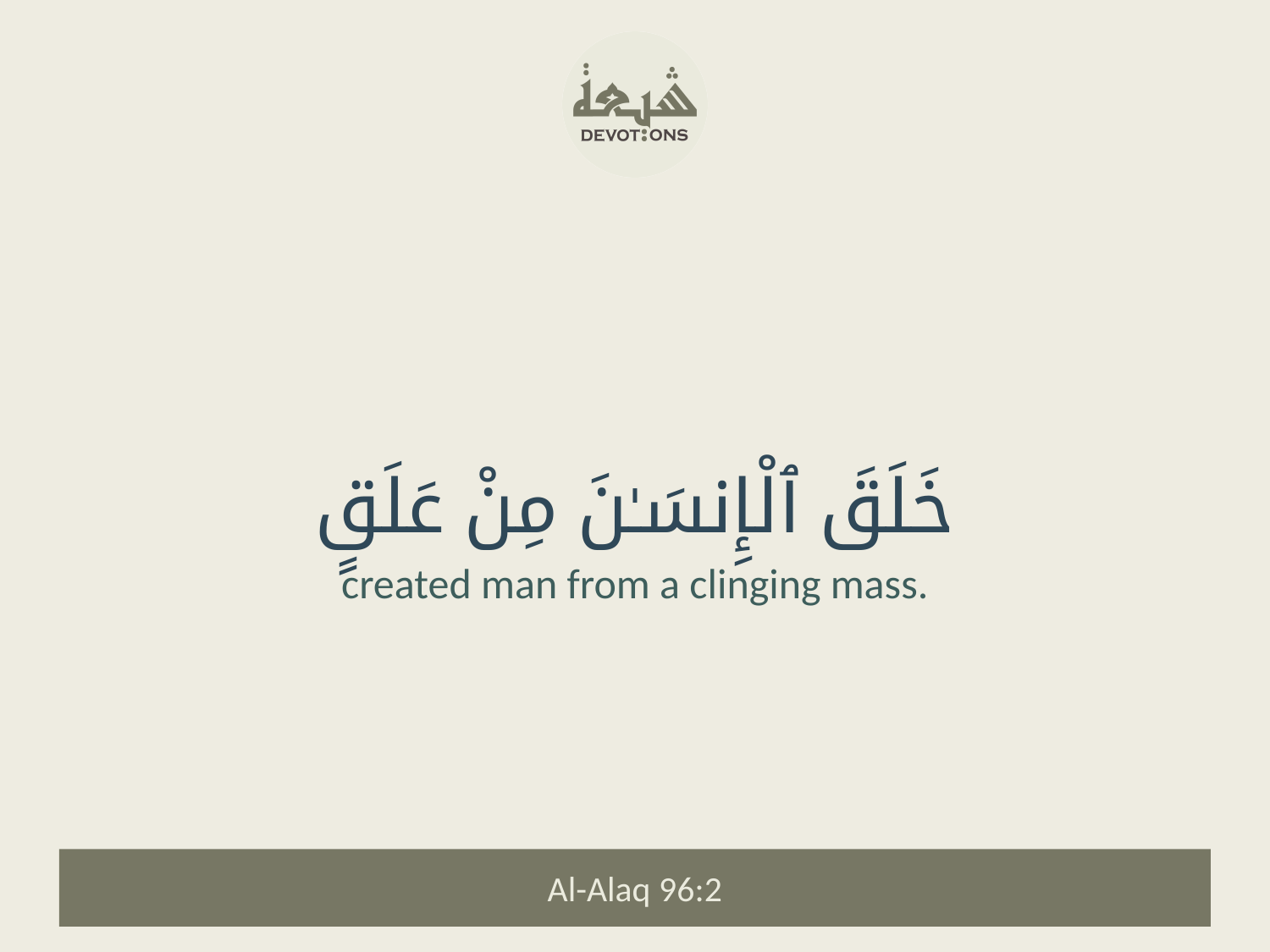

خَلَقَ ٱلْإِنسَـٰنَ مِنْ عَلَقٍ
created man from a clinging mass.
Al-Alaq 96:2